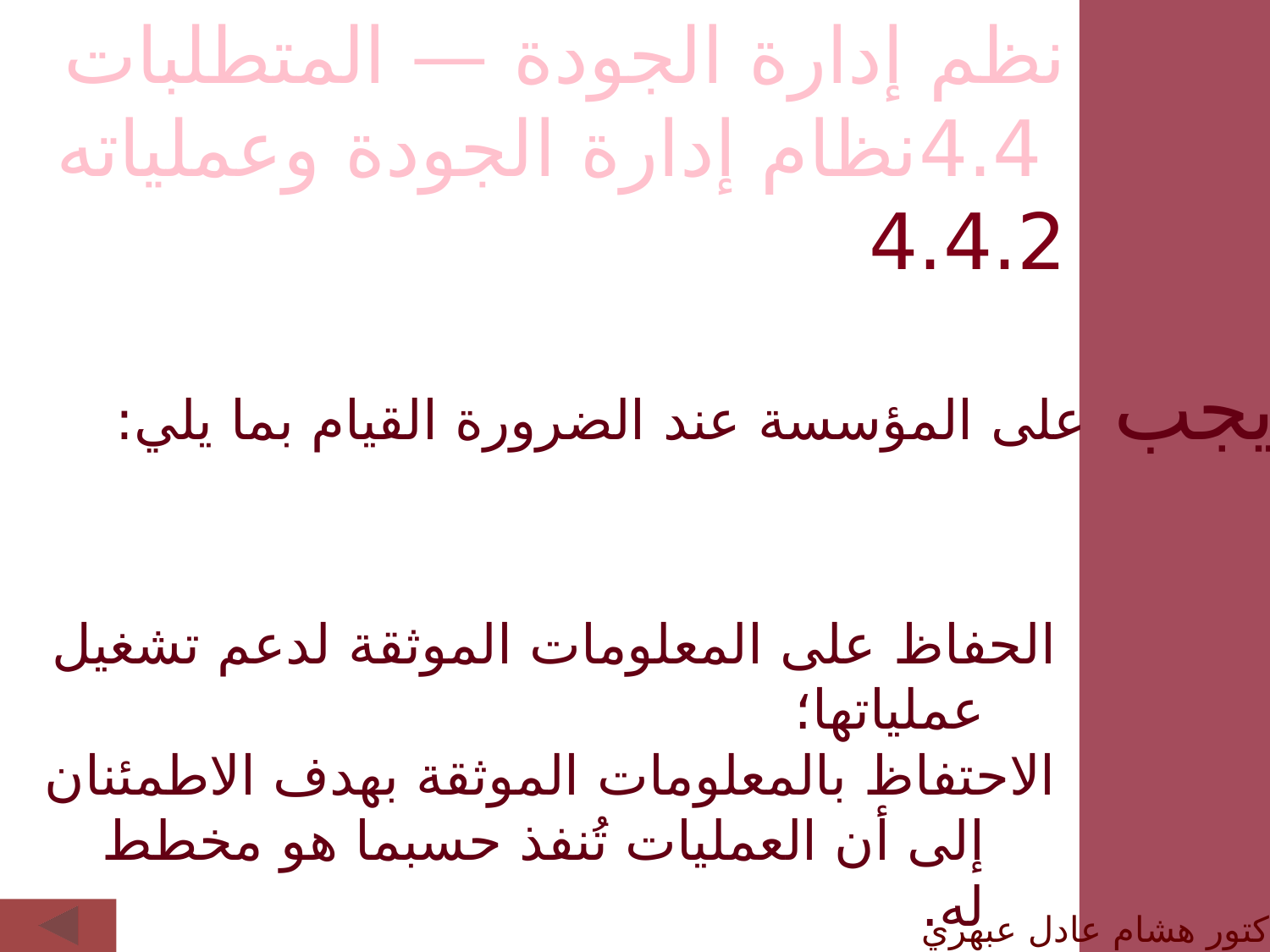

نظم إدارة الجودة — المتطلبات
 4.4نظام إدارة الجودة وعملياته
4.4.2

يجب على المؤسسة عند الضرورة القيام بما يلي:
الحفاظ على المعلومات الموثقة لدعم تشغيل عملياتها؛
الاحتفاظ بالمعلومات الموثقة بهدف الاطمئنان إلى أن العمليات تُنفذ حسبما هو مخطط له.

الدكتور هشام عادل عبهري